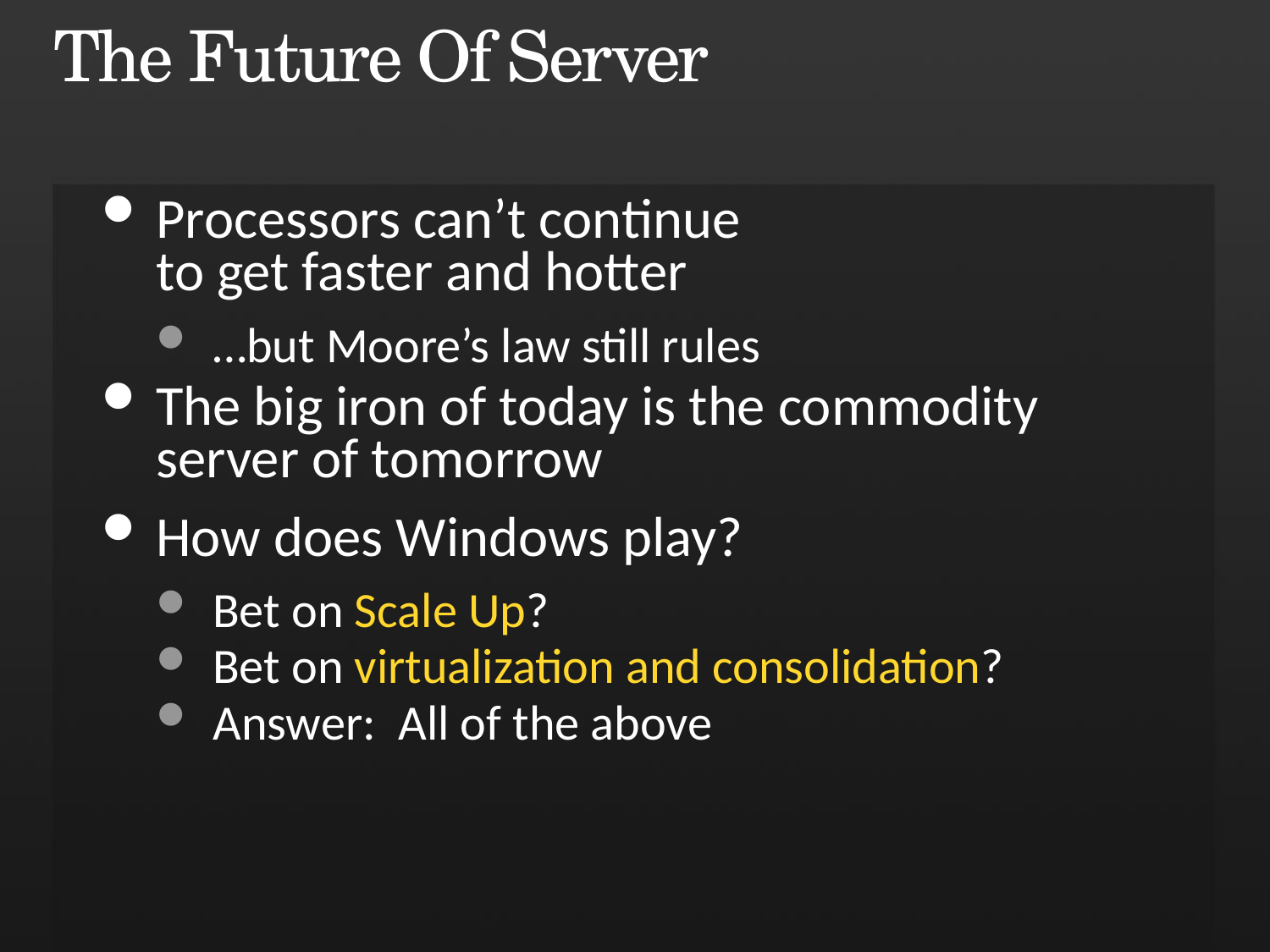

# The Future Of Server
Processors can’t continue
to get faster and hotter
…but Moore’s law still rules
The big iron of today is the commodity server of tomorrow
How does Windows play?
Bet on Scale Up?
Bet on virtualization and consolidation?
Answer:  All of the above